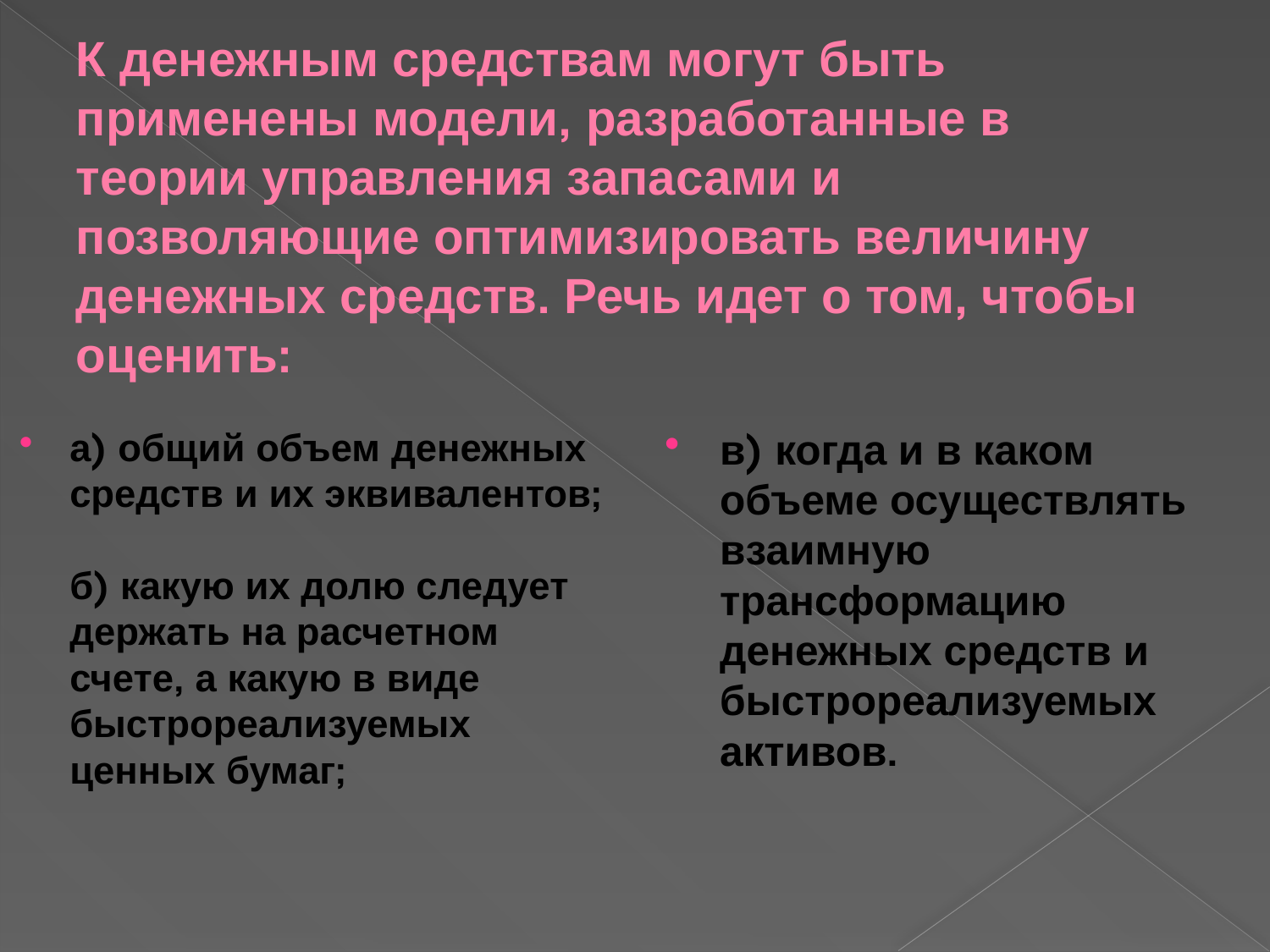

# К денежным средствам могут быть применены модели, разработанные в теории управления запасами и позволяющие оптимизировать величину денежных средств. Речь идет о том, чтобы оценить:
а) общий объем денежных средств и их эквивалентов;
б) какую их долю следует держать на расчетном счете, а какую в виде быстрореализуемых ценных бумаг;
в) когда и в каком объеме осуществлять взаимную трансформацию денежных средств и быстрореализуемых активов.